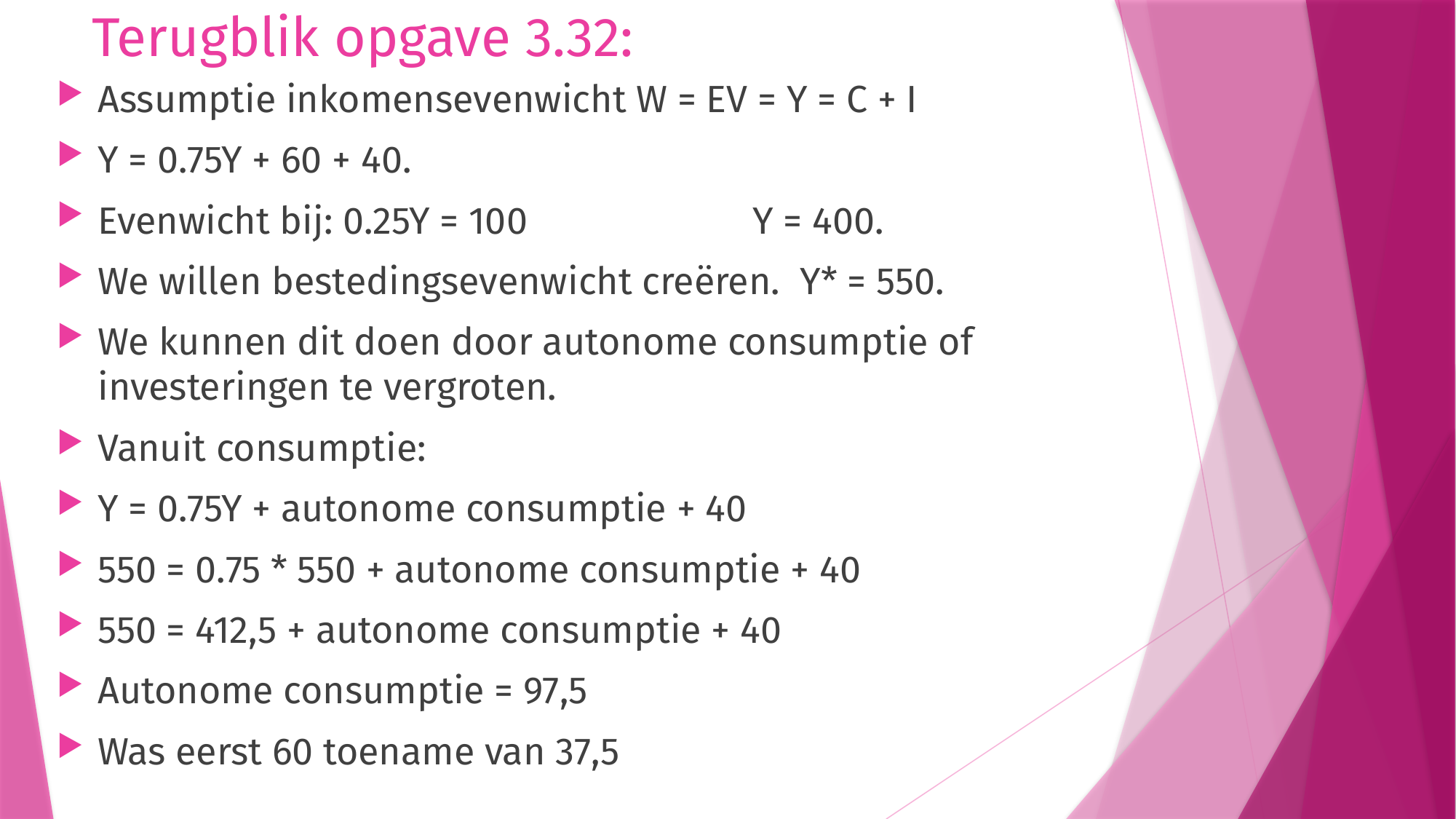

# Terugblik opgave 3.32:
Assumptie inkomensevenwicht W = EV = Y = C + I
Y = 0.75Y + 60 + 40.
Evenwicht bij: 0.25Y = 100			Y = 400.
We willen bestedingsevenwicht creëren.  Y* = 550.
We kunnen dit doen door autonome consumptie of investeringen te vergroten.
Vanuit consumptie:
Y = 0.75Y + autonome consumptie + 40
550 = 0.75 * 550 + autonome consumptie + 40
550 = 412,5 + autonome consumptie + 40
Autonome consumptie = 97,5
Was eerst 60 toename van 37,5